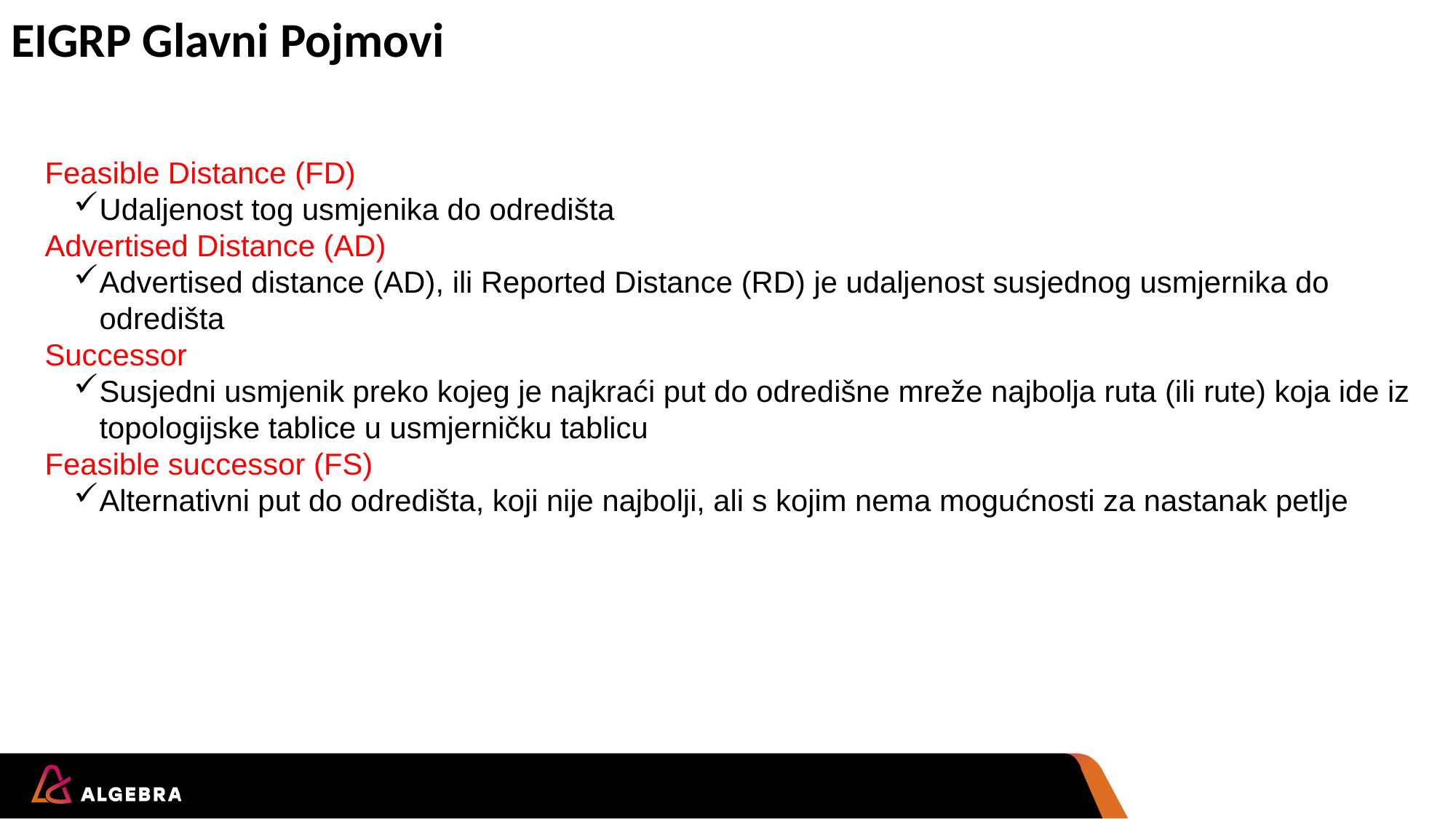

# EIGRP Glavni Pojmovi
Feasible Distance (FD)
Udaljenost tog usmjenika do odredišta
Advertised Distance (AD)
Advertised distance (AD), ili Reported Distance (RD) je udaljenost susjednog usmjernika do odredišta
Successor
Susjedni usmjenik preko kojeg je najkraći put do odredišne mreže najbolja ruta (ili rute) koja ide iz topologijske tablice u usmjerničku tablicu
Feasible successor (FS)
Alternativni put do odredišta, koji nije najbolji, ali s kojim nema mogućnosti za nastanak petlje